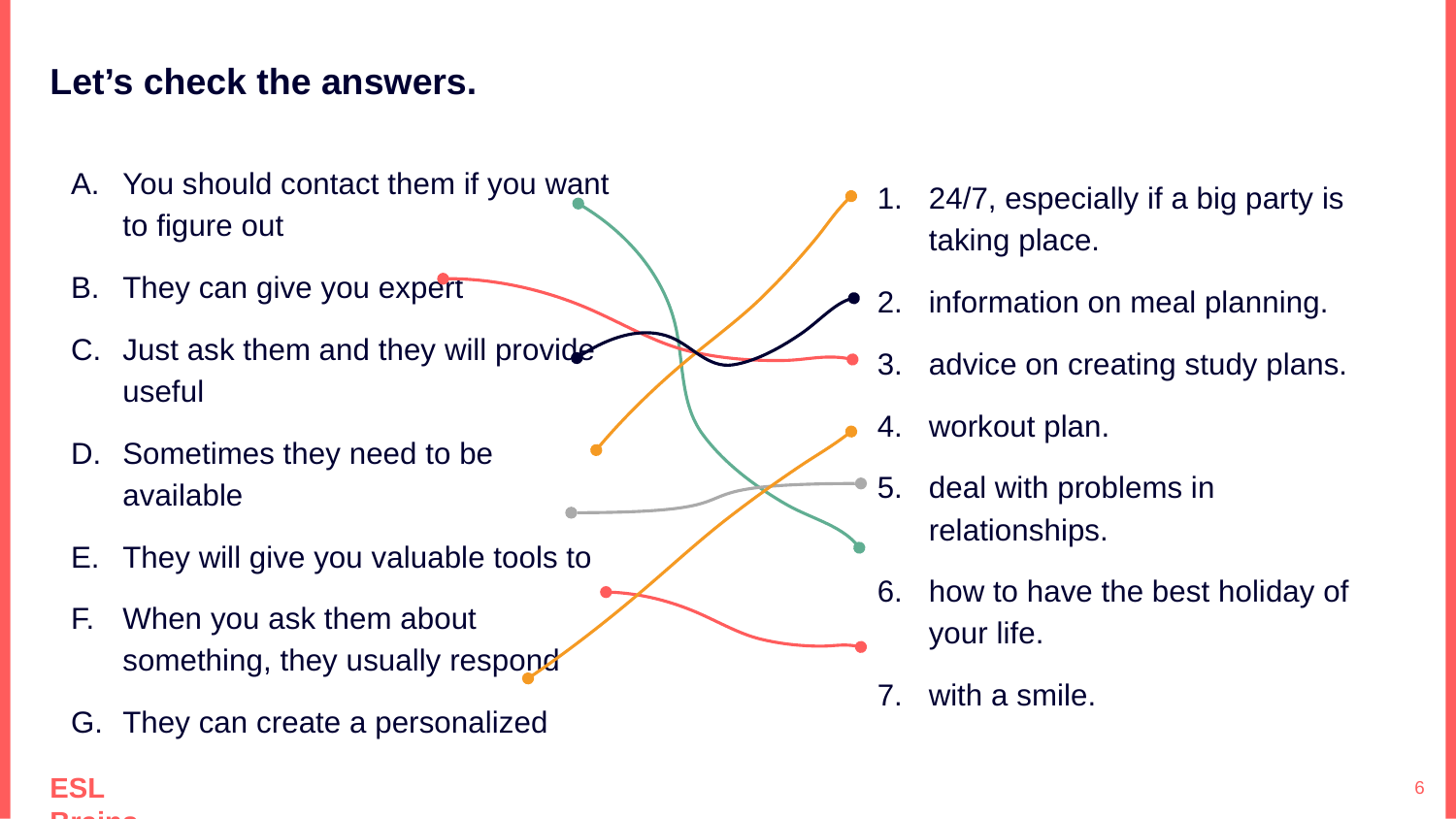

Let’s check the answers.
You should contact them if you want to figure out
They can give you expert
Just ask them and they will provide useful
Sometimes they need to be available
They will give you valuable tools to
When you ask them about  something, they usually respond
They can create a personalized
24/7, especially if a big party is taking place.
information on meal planning.
advice on creating study plans.
workout plan.
deal with problems in relationships.
how to have the best holiday of your life.
with a smile.

6